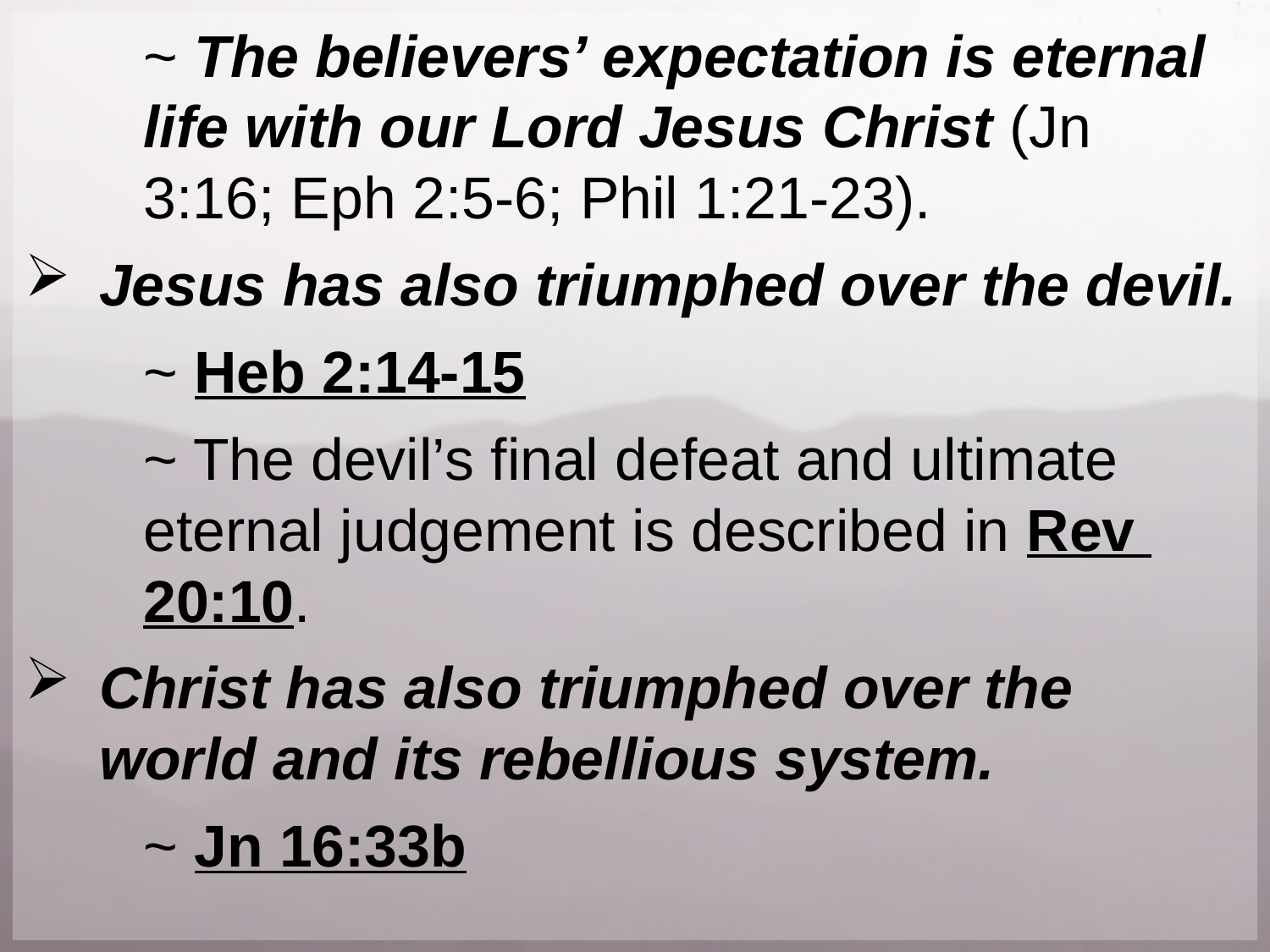

~ The believers’ expectation is eternal 				life with our Lord Jesus Christ (Jn 				3:16; Eph 2:5-6; Phil 1:21-23).
Jesus has also triumphed over the devil.
		~ Heb 2:14-15
		~ The devil’s final defeat and ultimate 					eternal judgement is described in Rev 				20:10.
Christ has also triumphed over the world and its rebellious system.
		~ Jn 16:33b